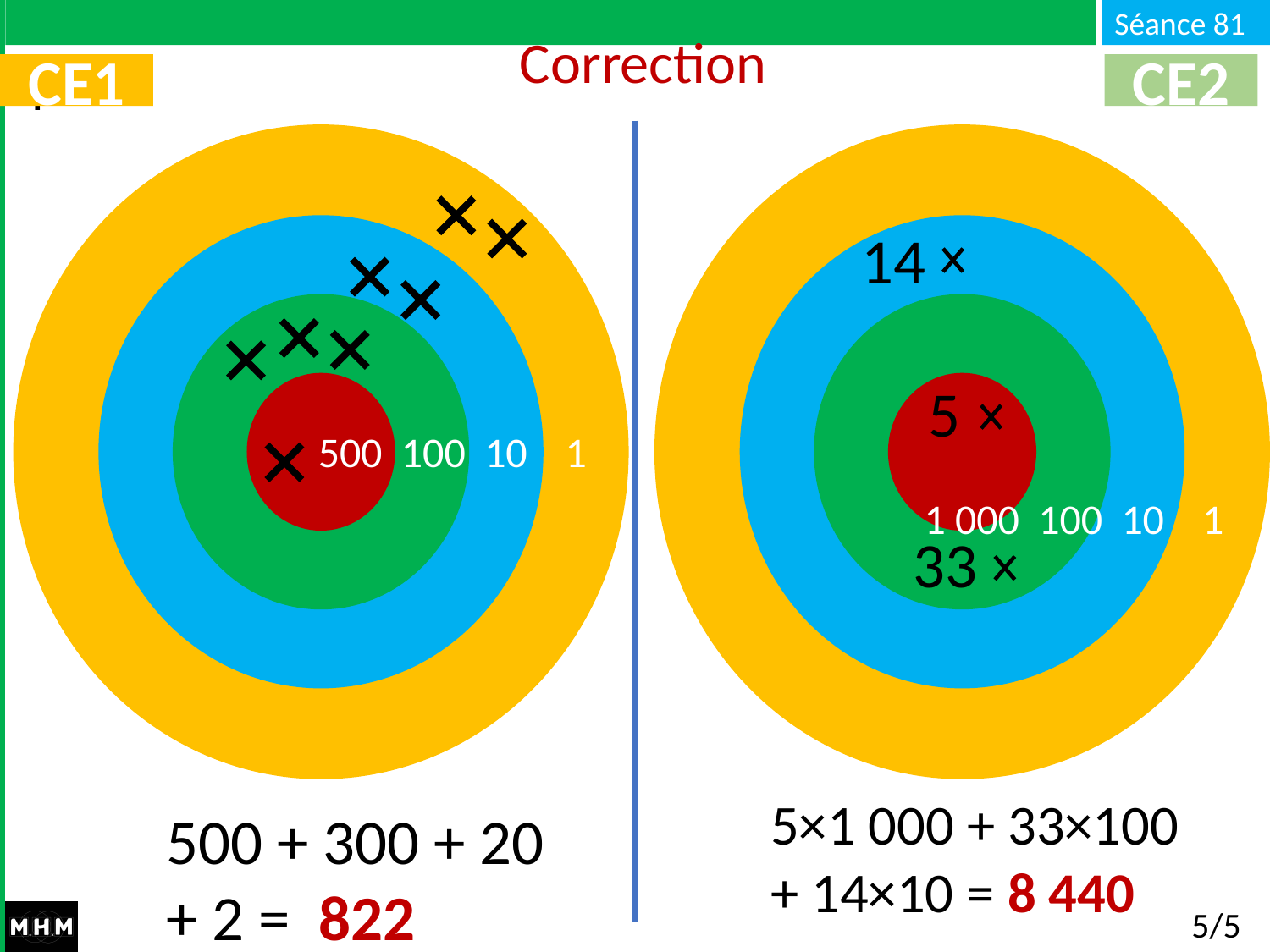

# Correction
CE1
CE2

14

  5

500  100  10    1

1 000  100  10    1
33

5×1 000 + 33×100
+ 14×10 = 8 440
500 + 300 + 20
+ 2 =  822
5/5